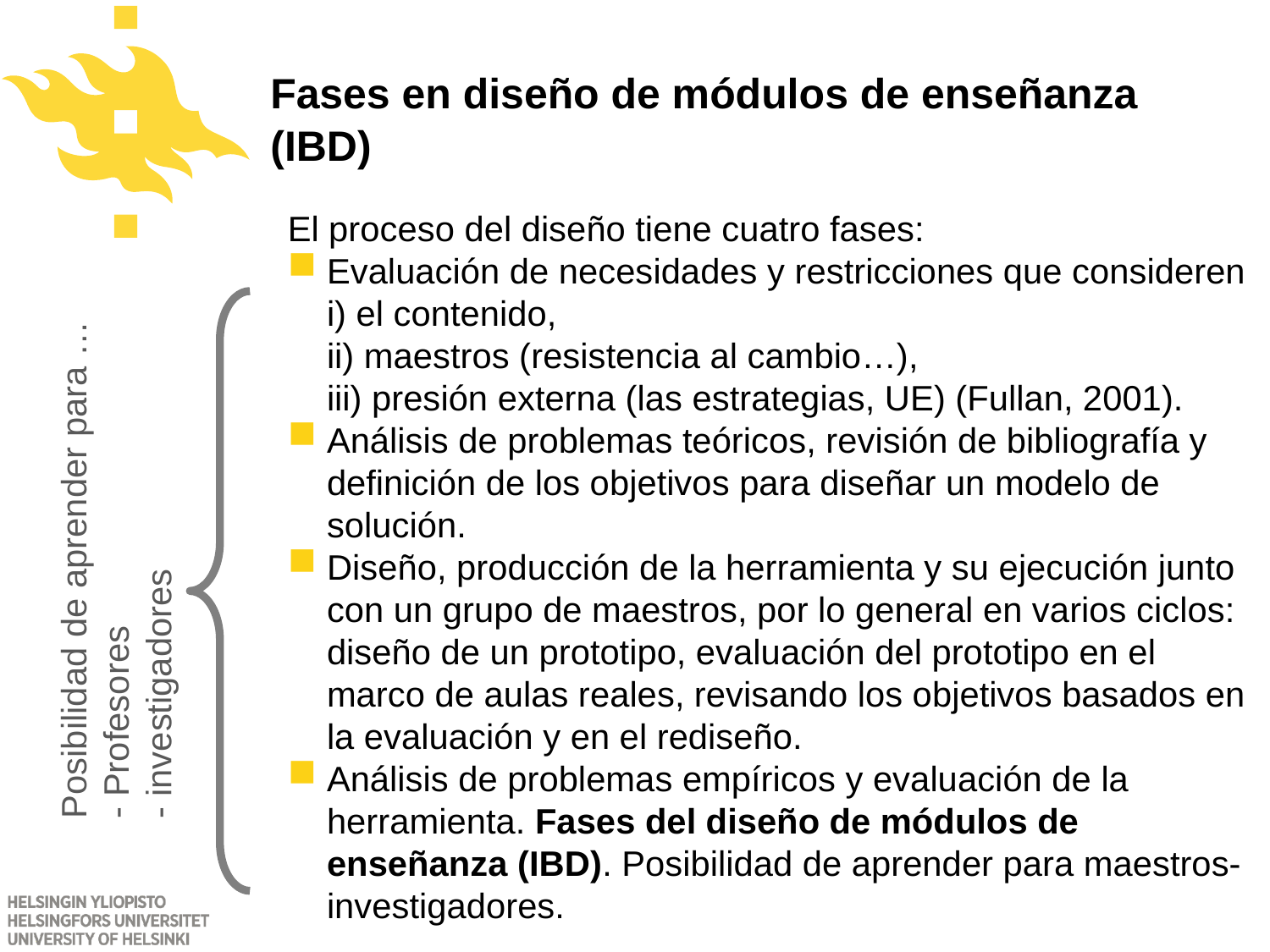

# Fases en diseño de módulos de enseñanza (IBD)
El proceso del diseño tiene cuatro fases:
Evaluación de necesidades y restricciones que consideren i) el contenido,
ii) maestros (resistencia al cambio…),
iii) presión externa (las estrategias, UE) (Fullan, 2001).
Análisis de problemas teóricos, revisión de bibliografía y definición de los objetivos para diseñar un modelo de solución.
Diseño, producción de la herramienta y su ejecución junto con un grupo de maestros, por lo general en varios ciclos: diseño de un prototipo, evaluación del prototipo en el marco de aulas reales, revisando los objetivos basados en la evaluación y en el rediseño.
Análisis de problemas empíricos y evaluación de la herramienta. Fases del diseño de módulos de enseñanza (IBD). Posibilidad de aprender para maestros-investigadores.
.

Posibilidad de aprender para …
- Profesores
- investigadores